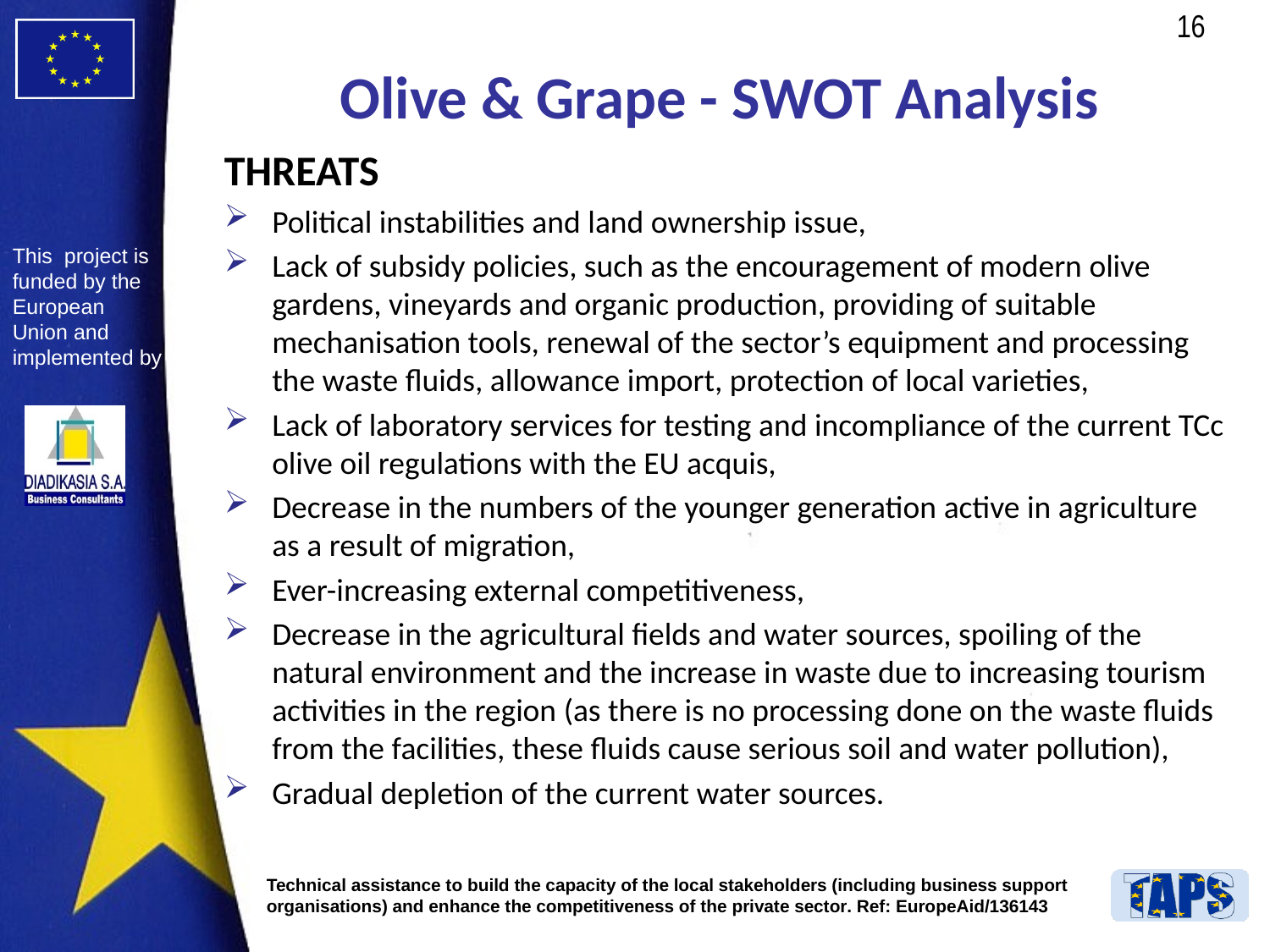

# Olive & Grape - SWOT Analysis
THREATS
Political instabilities and land ownership issue,
Lack of subsidy policies, such as the encouragement of modern olive gardens, vineyards and organic production, providing of suitable mechanisation tools, renewal of the sector’s equipment and processing the waste fluids, allowance import, protection of local varieties,
Lack of laboratory services for testing and incompliance of the current TCc olive oil regulations with the EU acquis,
Decrease in the numbers of the younger generation active in agriculture as a result of migration,
Ever-increasing external competitiveness,
Decrease in the agricultural fields and water sources, spoiling of the natural environment and the increase in waste due to increasing tourism activities in the region (as there is no processing done on the waste fluids from the facilities, these fluids cause serious soil and water pollution),
Gradual depletion of the current water sources.